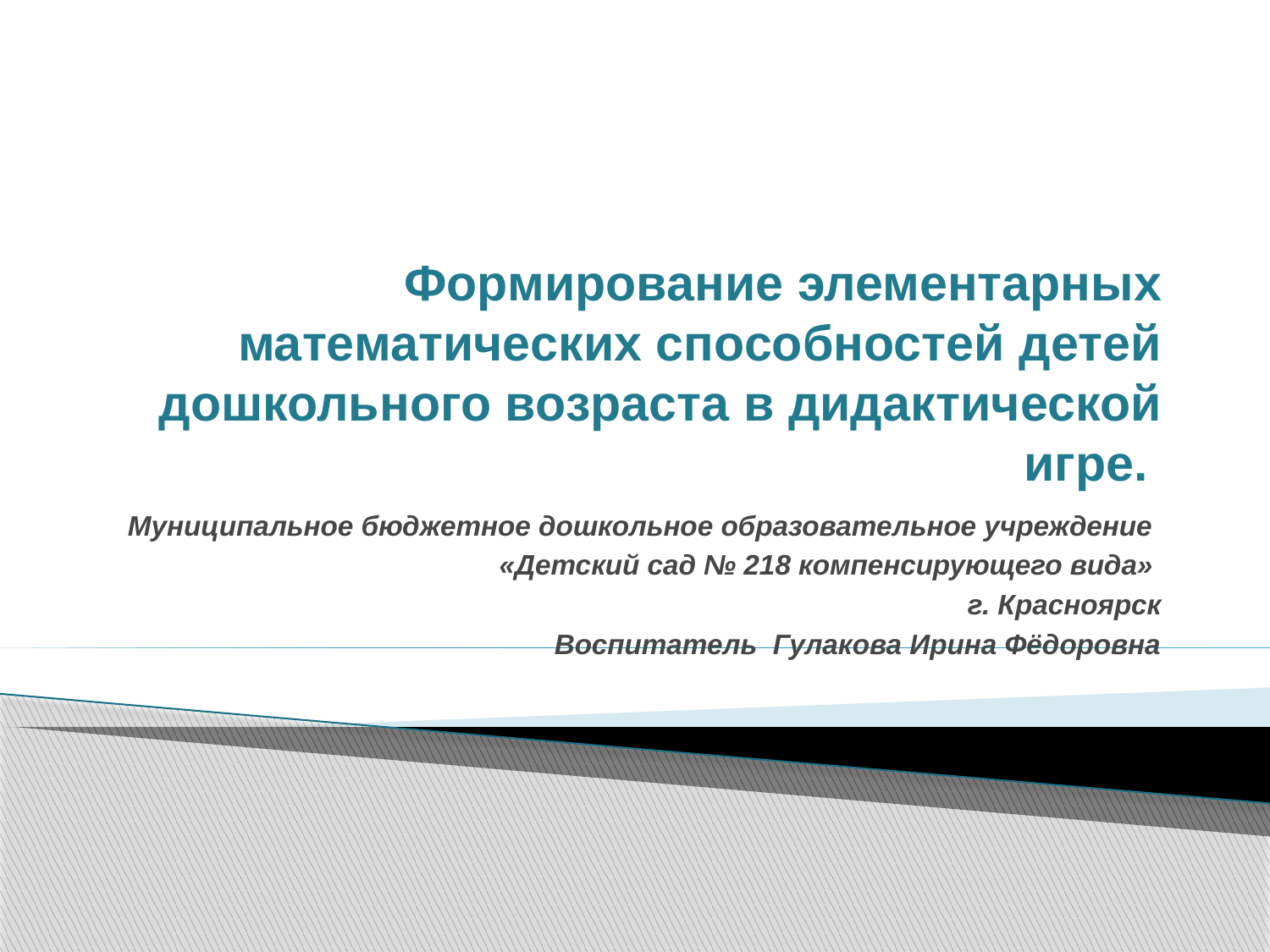

# Формирование элементарных математических способностей детей дошкольного возраста в дидактической игре.
Муниципальное бюджетное дошкольное образовательное учреждение
«Детский сад № 218 компенсирующего вида»
г. Красноярск
Воспитатель  Гулакова Ирина Фёдоровна